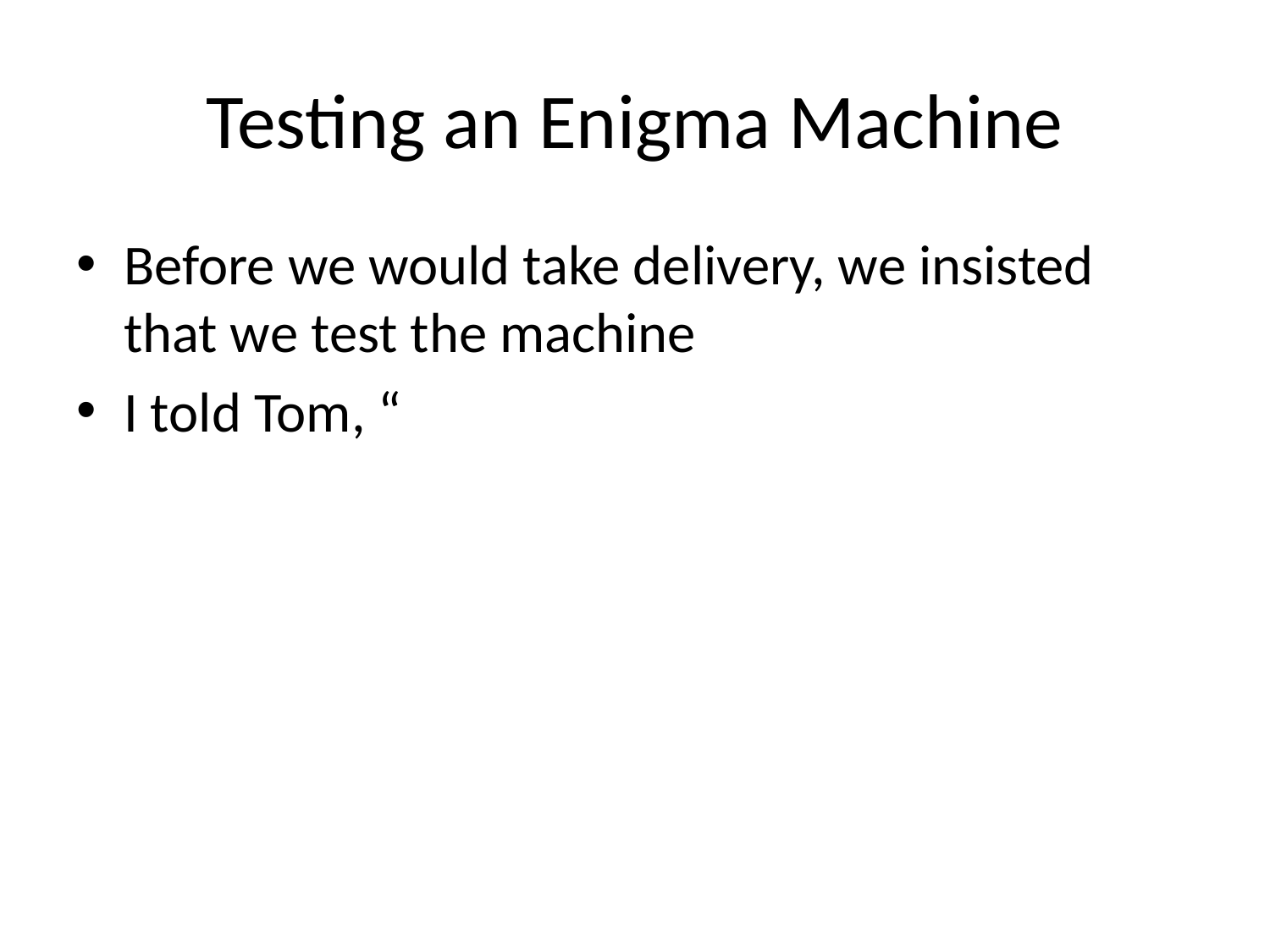

# Testing an Enigma Machine
Before we would take delivery, we insisted that we test the machine
I told Tom, “